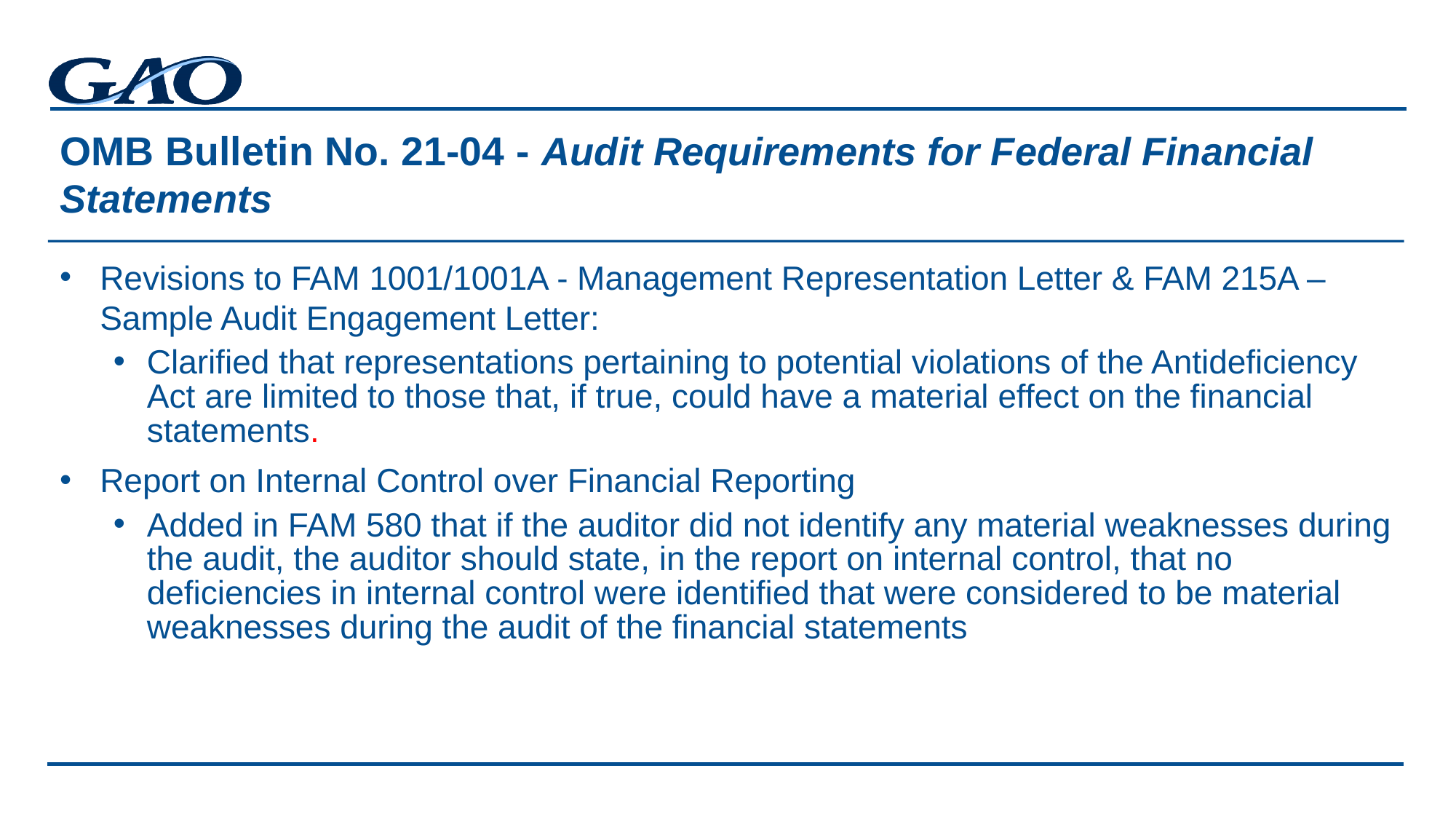

# OMB Bulletin No. 21-04 - Audit Requirements for Federal Financial Statements
Revisions to FAM 1001/1001A - Management Representation Letter & FAM 215A – Sample Audit Engagement Letter:
Clarified that representations pertaining to potential violations of the Antideficiency Act are limited to those that, if true, could have a material effect on the financial statements.
Report on Internal Control over Financial Reporting
Added in FAM 580 that if the auditor did not identify any material weaknesses during the audit, the auditor should state, in the report on internal control, that no deficiencies in internal control were identified that were considered to be material weaknesses during the audit of the financial statements